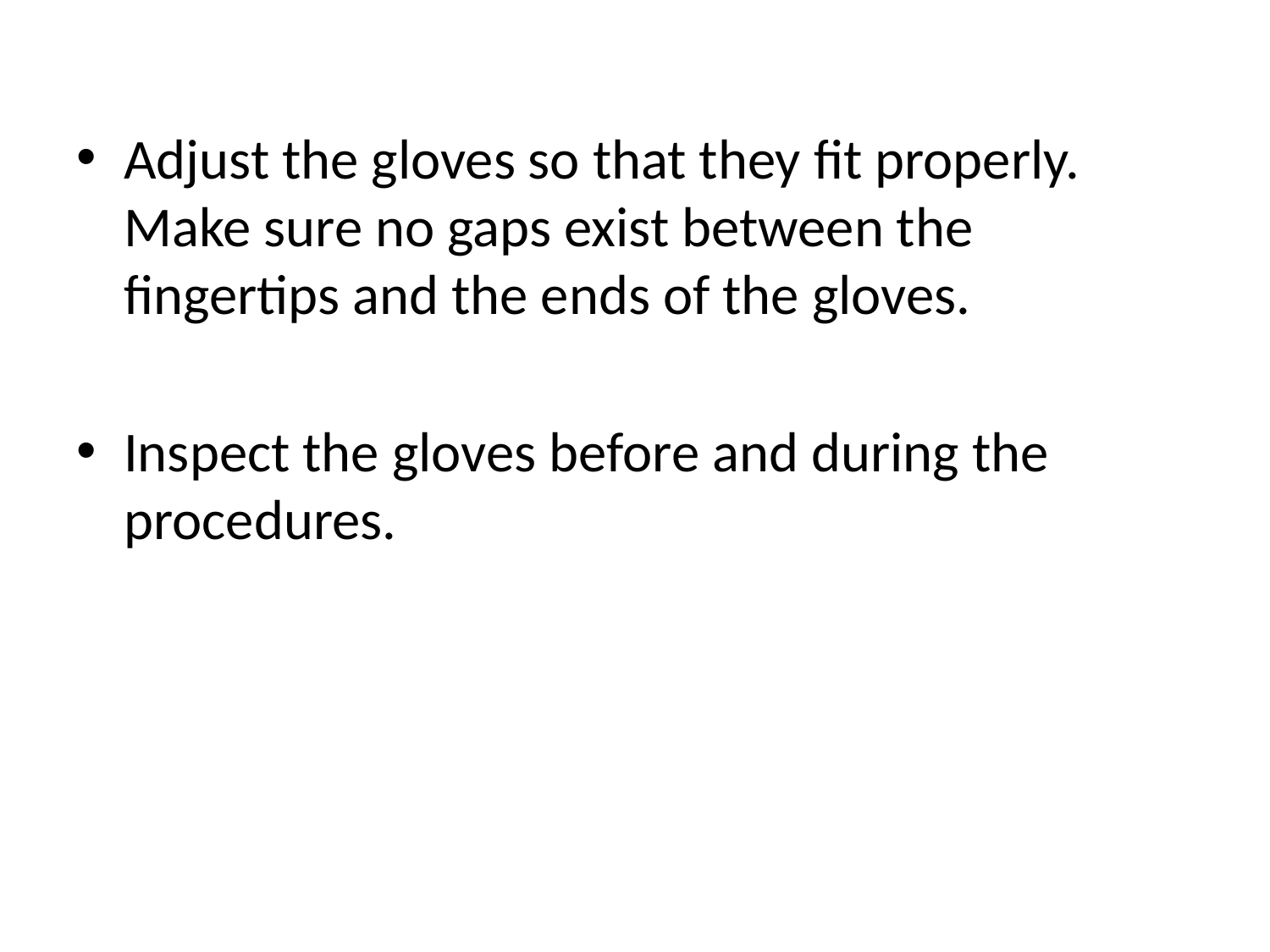

Adjust the gloves so that they fit properly. Make sure no gaps exist between the fingertips and the ends of the gloves.

Inspect the gloves before and during the procedures.